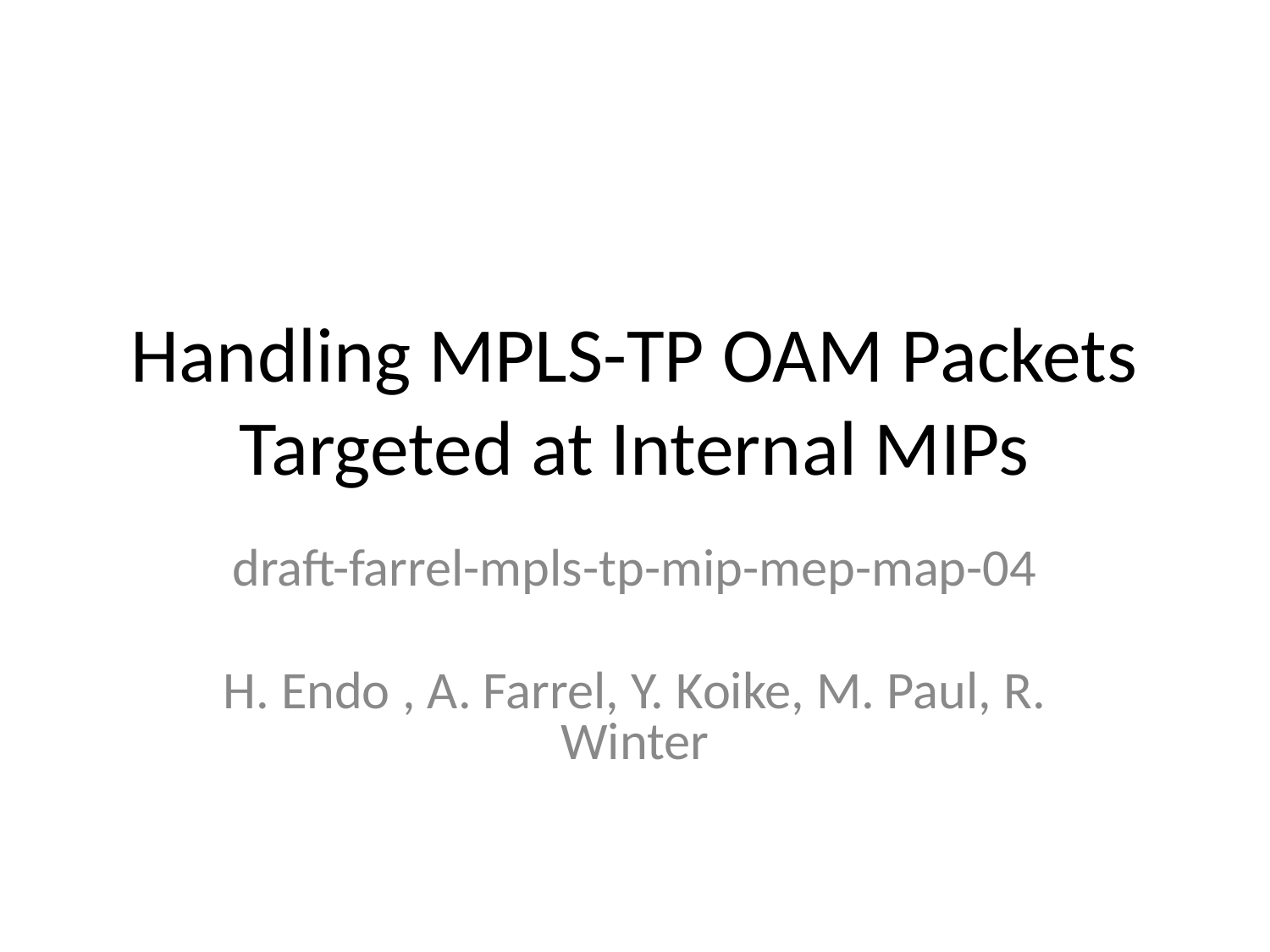

# Handling MPLS-TP OAM Packets Targeted at Internal MIPs
draft-farrel-mpls-tp-mip-mep-map-04

H. Endo , A. Farrel, Y. Koike, M. Paul, R. Winter